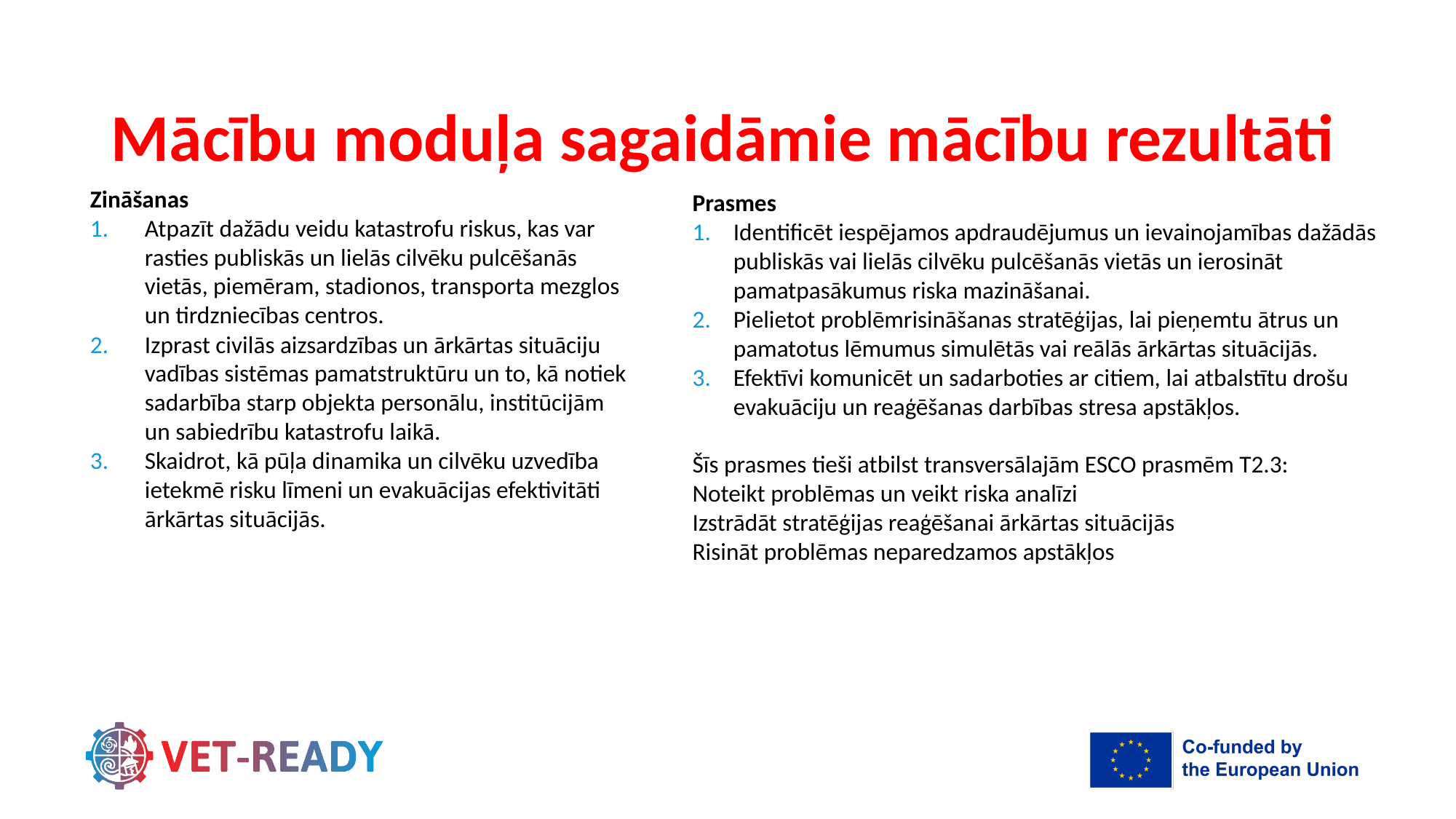

# Mācību moduļa sagaidāmie mācību rezultāti
Zināšanas
Atpazīt dažādu veidu katastrofu riskus, kas var rasties publiskās un lielās cilvēku pulcēšanās vietās, piemēram, stadionos, transporta mezglos un tirdzniecības centros.
Izprast civilās aizsardzības un ārkārtas situāciju vadības sistēmas pamatstruktūru un to, kā notiek sadarbība starp objekta personālu, institūcijām un sabiedrību katastrofu laikā.
Skaidrot, kā pūļa dinamika un cilvēku uzvedība ietekmē risku līmeni un evakuācijas efektivitāti ārkārtas situācijās.

Prasmes
Identificēt iespējamos apdraudējumus un ievainojamības dažādās publiskās vai lielās cilvēku pulcēšanās vietās un ierosināt pamatpasākumus riska mazināšanai.
Pielietot problēmrisināšanas stratēģijas, lai pieņemtu ātrus un pamatotus lēmumus simulētās vai reālās ārkārtas situācijās.
Efektīvi komunicēt un sadarboties ar citiem, lai atbalstītu drošu evakuāciju un reaģēšanas darbības stresa apstākļos.

Šīs prasmes tieši atbilst transversālajām ESCO prasmēm T2.3:
Noteikt problēmas un veikt riska analīzi
Izstrādāt stratēģijas reaģēšanai ārkārtas situācijās
Risināt problēmas neparedzamos apstākļos